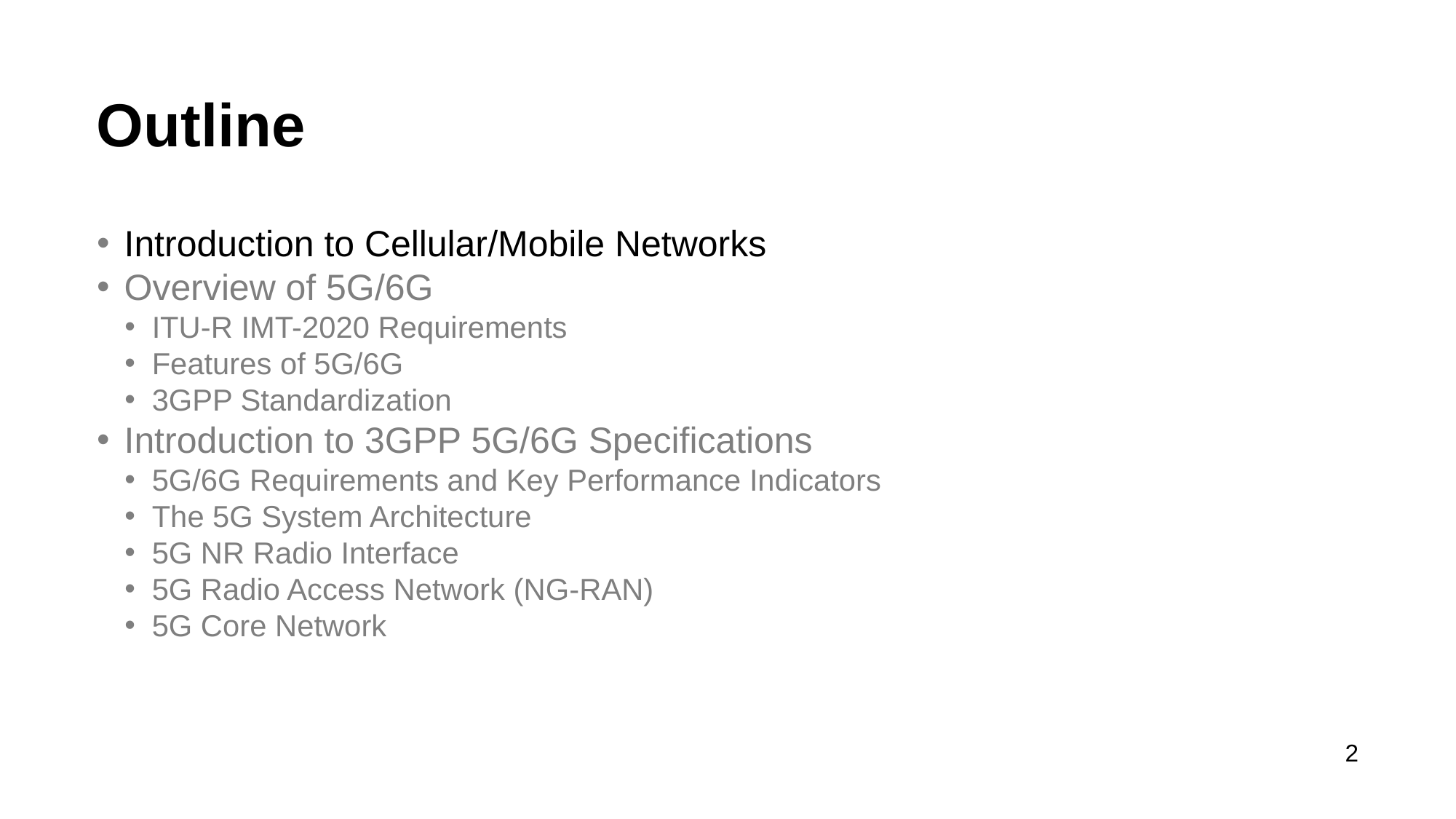

# Outline
Introduction to Cellular/Mobile Networks
Overview of 5G/6G
ITU-R IMT-2020 Requirements
Features of 5G/6G
3GPP Standardization
Introduction to 3GPP 5G/6G Specifications
5G/6G Requirements and Key Performance Indicators
The 5G System Architecture
5G NR Radio Interface
5G Radio Access Network (NG-RAN)
5G Core Network
2